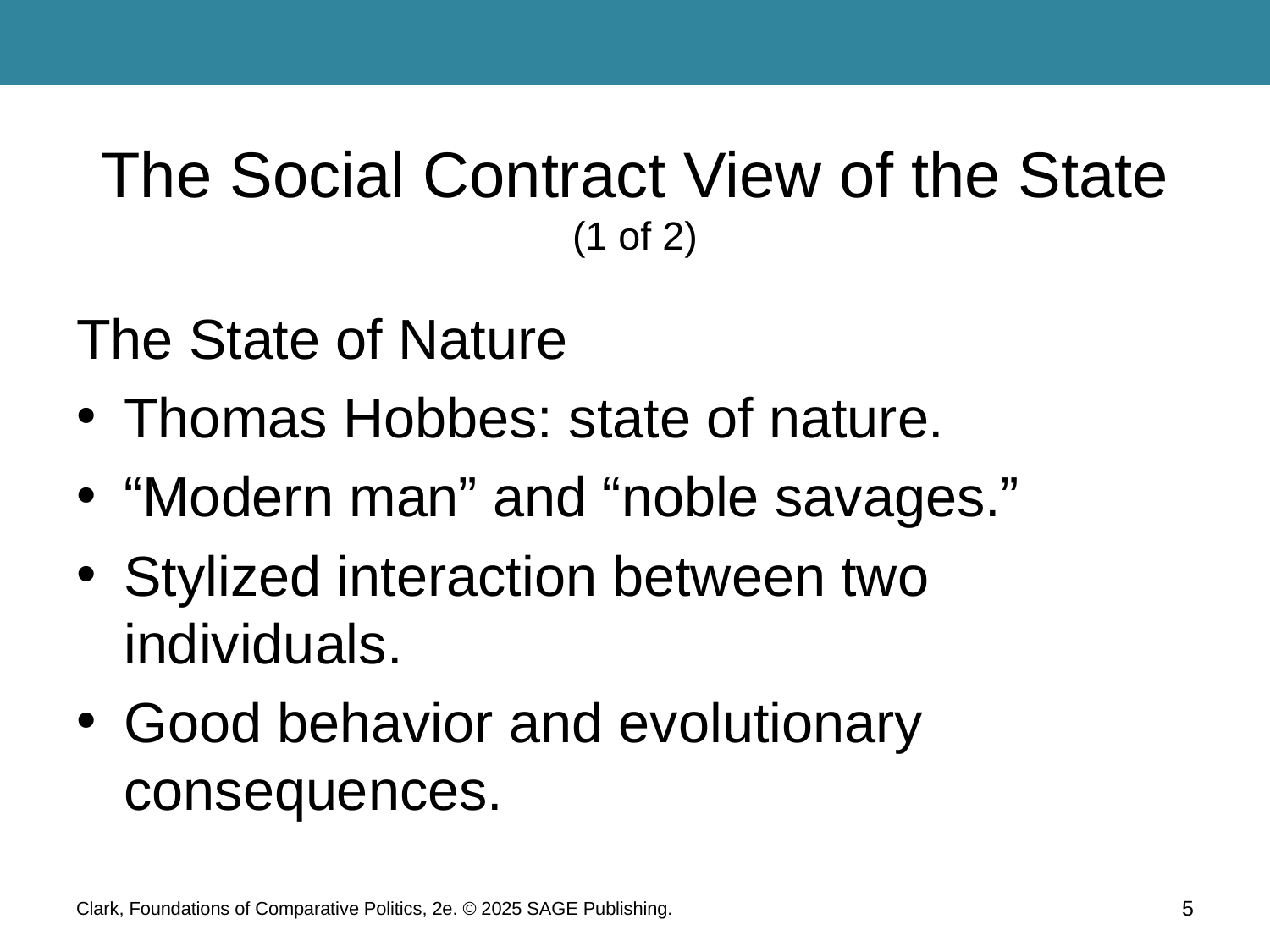

# The Social Contract View of the State (1 of 2)
The State of Nature
Thomas Hobbes: state of nature.
“Modern man” and “noble savages.”
Stylized interaction between two individuals.
Good behavior and evolutionary consequences.
Clark, Foundations of Comparative Politics, 2e. © 2025 SAGE Publishing.
5